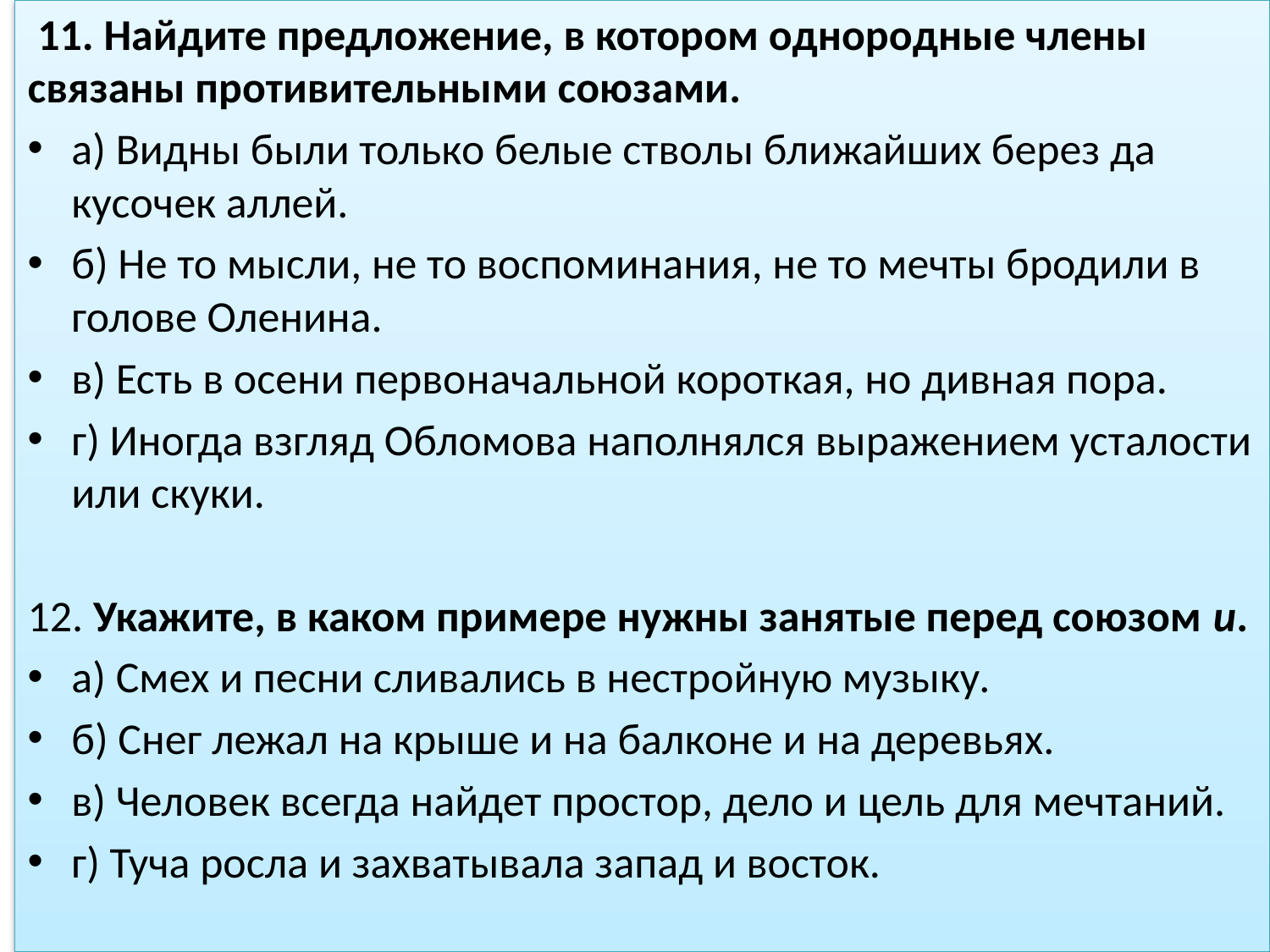

11. Найдите предложение, в котором однородные члены связаны противительными союзами.
а) Видны были только белые стволы ближайших берез да кусочек аллей.
б) Не то мысли, не то воспоминания, не то мечты бродили в голове Оленина.
в) Есть в осени первоначальной короткая, но дивная пора.
г) Иногда взгляд Обломова наполнялся выражением усталости или скуки.

12. Укажите, в каком примере нужны занятые перед союзом и.
а) Смех и песни сливались в нестройную музыку.
б) Снег лежал на крыше и на балконе и на деревьях.
в) Человек всегда найдет простор, дело и цель для мечтаний.
г) Туча росла и захватывала запад и восток.
#